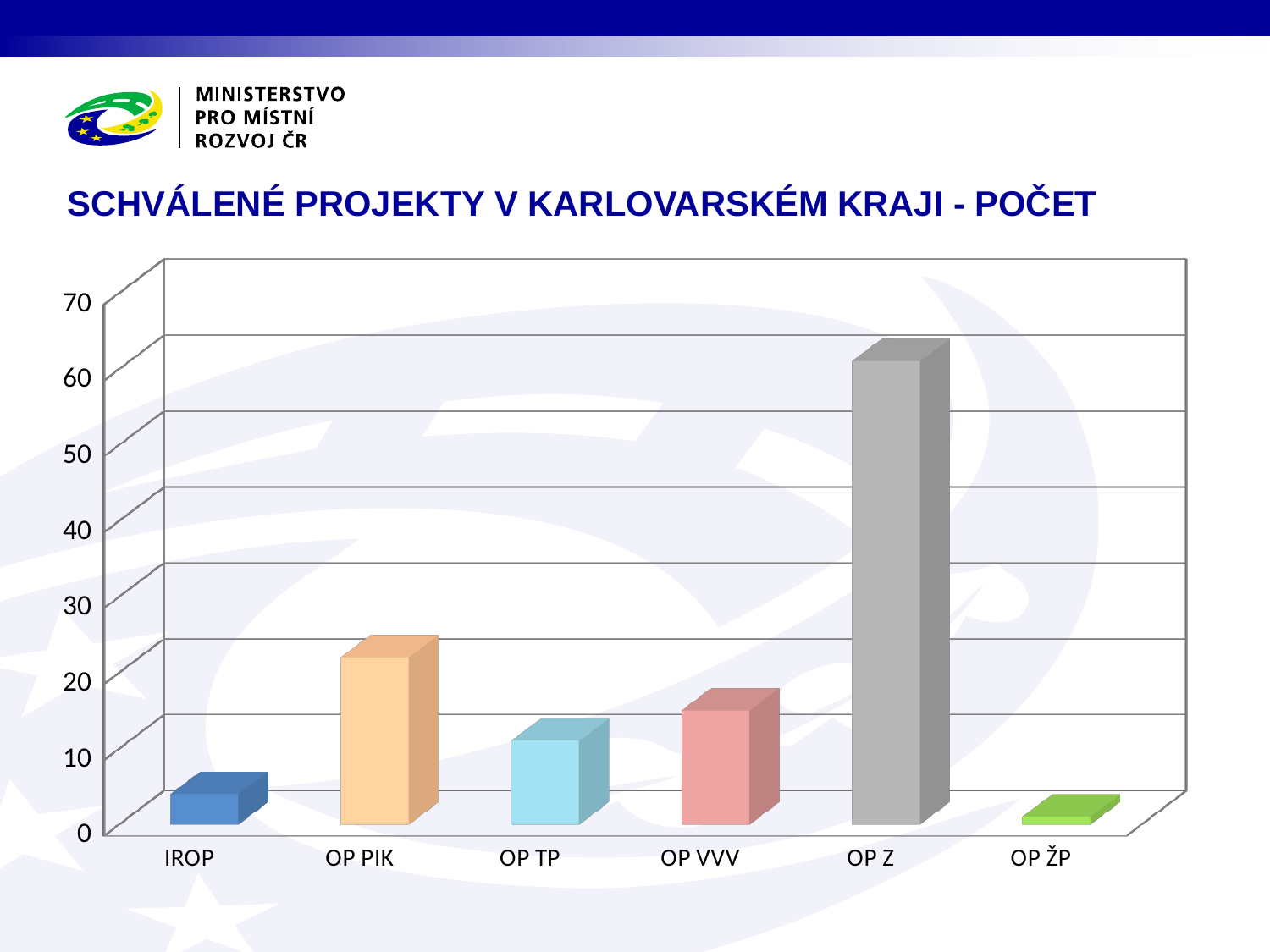

# Schválené projekty v Karlovarském kraji - počet

[unsupported chart]